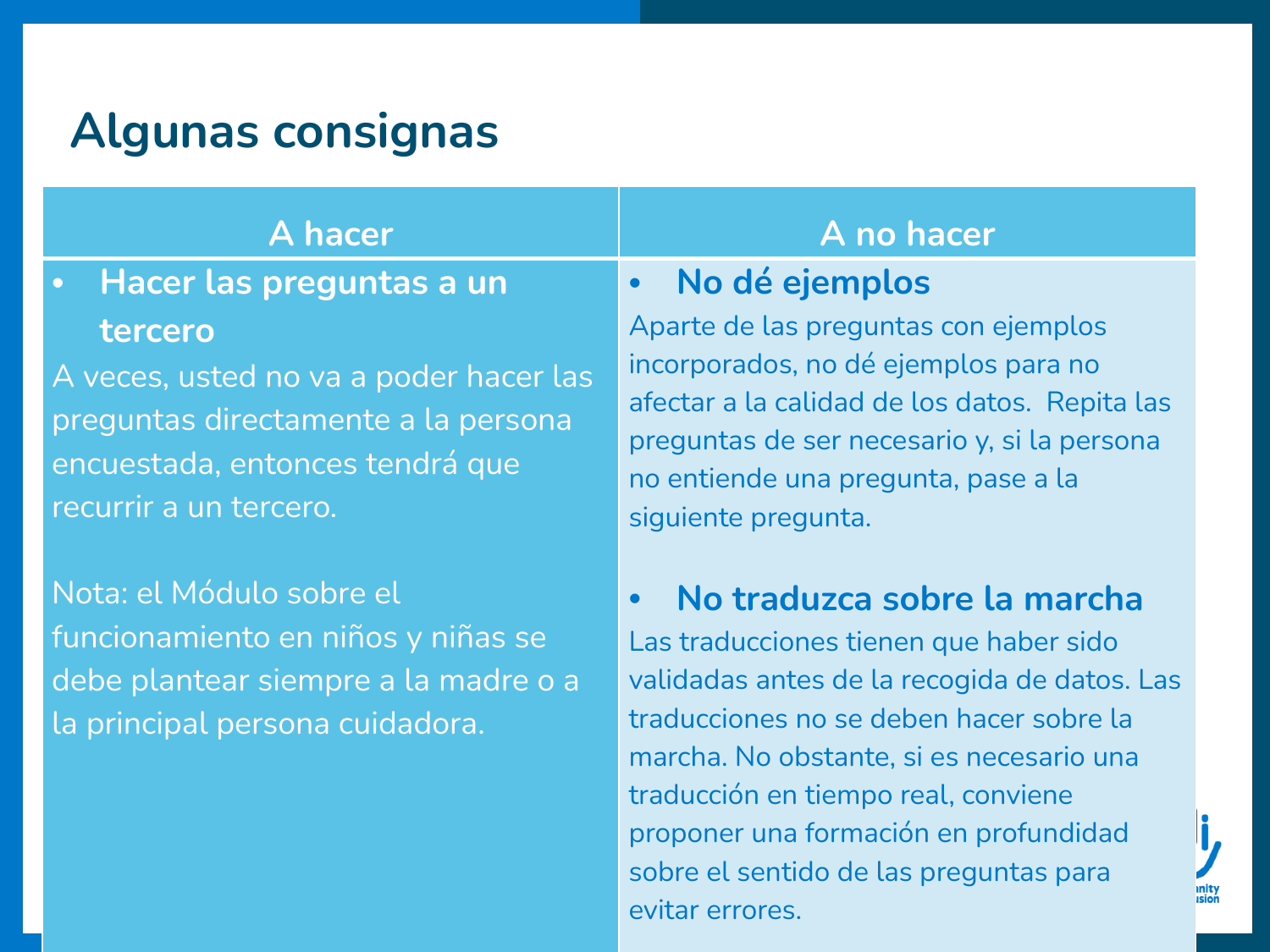

# Algunas consignas
| A hacer | A no hacer |
| --- | --- |
| Hacer las preguntas a un tercero A veces, usted no va a poder hacer las preguntas directamente a la persona encuestada, entonces tendrá que recurrir a un tercero.   Nota: el Módulo sobre el funcionamiento en niños y niñas se debe plantear siempre a la madre o a la principal persona cuidadora. | No dé ejemplos Aparte de las preguntas con ejemplos incorporados, no dé ejemplos para no afectar a la calidad de los datos. Repita las preguntas de ser necesario y, si la persona no entiende una pregunta, pase a la siguiente pregunta.   No traduzca sobre la marcha Las traducciones tienen que haber sido validadas antes de la recogida de datos. Las traducciones no se deben hacer sobre la marcha. No obstante, si es necesario una traducción en tiempo real, conviene proponer una formación en profundidad sobre el sentido de las preguntas para evitar errores. |